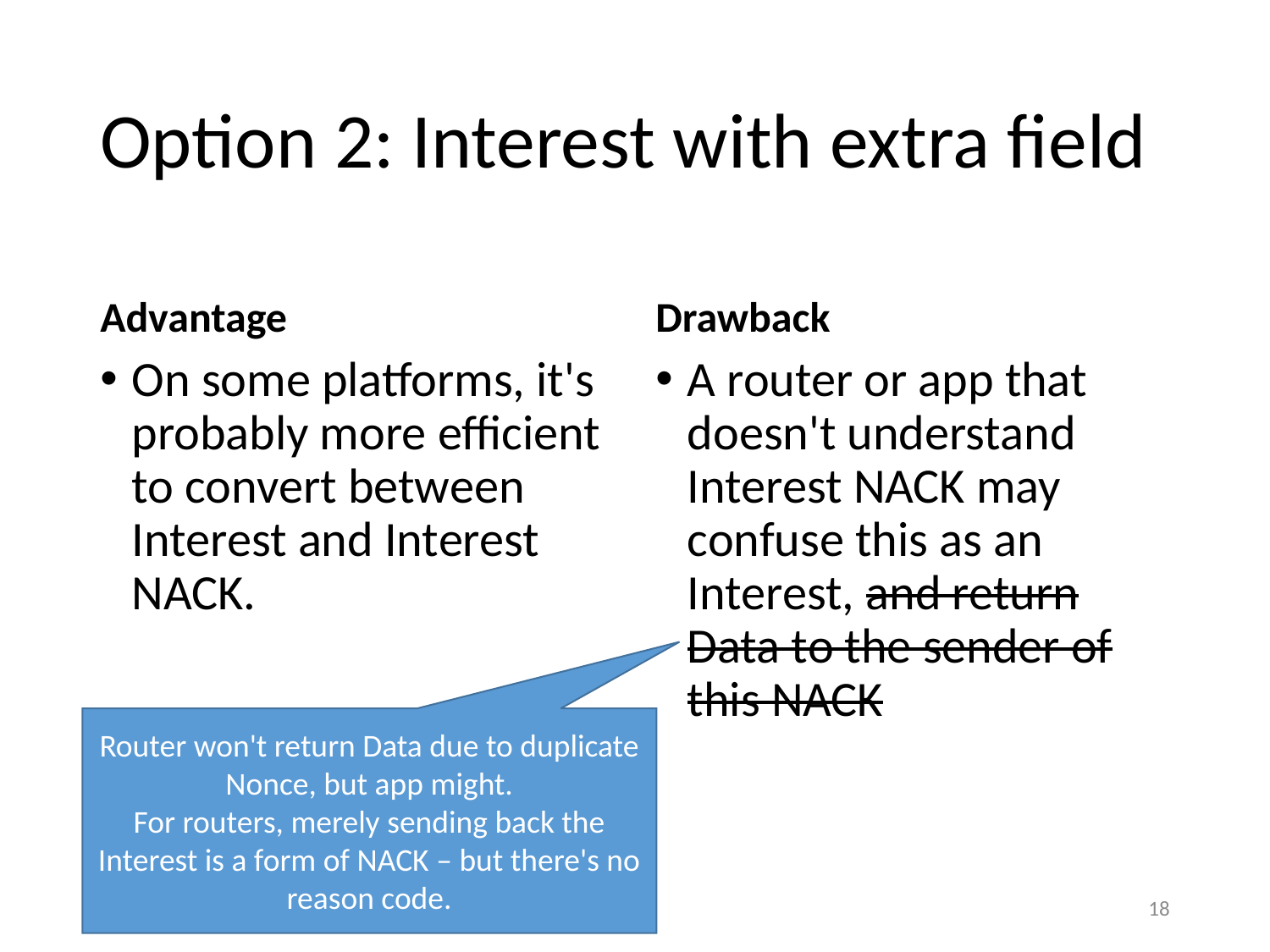

# Option 2: Interest with extra field
Advantage
Drawback
On some platforms, it's probably more efficient to convert between Interest and Interest NACK.
A router or app that doesn't understand Interest NACK may confuse this as an Interest, and return Data to the sender of this NACK
Router won't return Data due to duplicate Nonce, but app might.
For routers, merely sending back the Interest is a form of NACK – but there's no reason code.
18